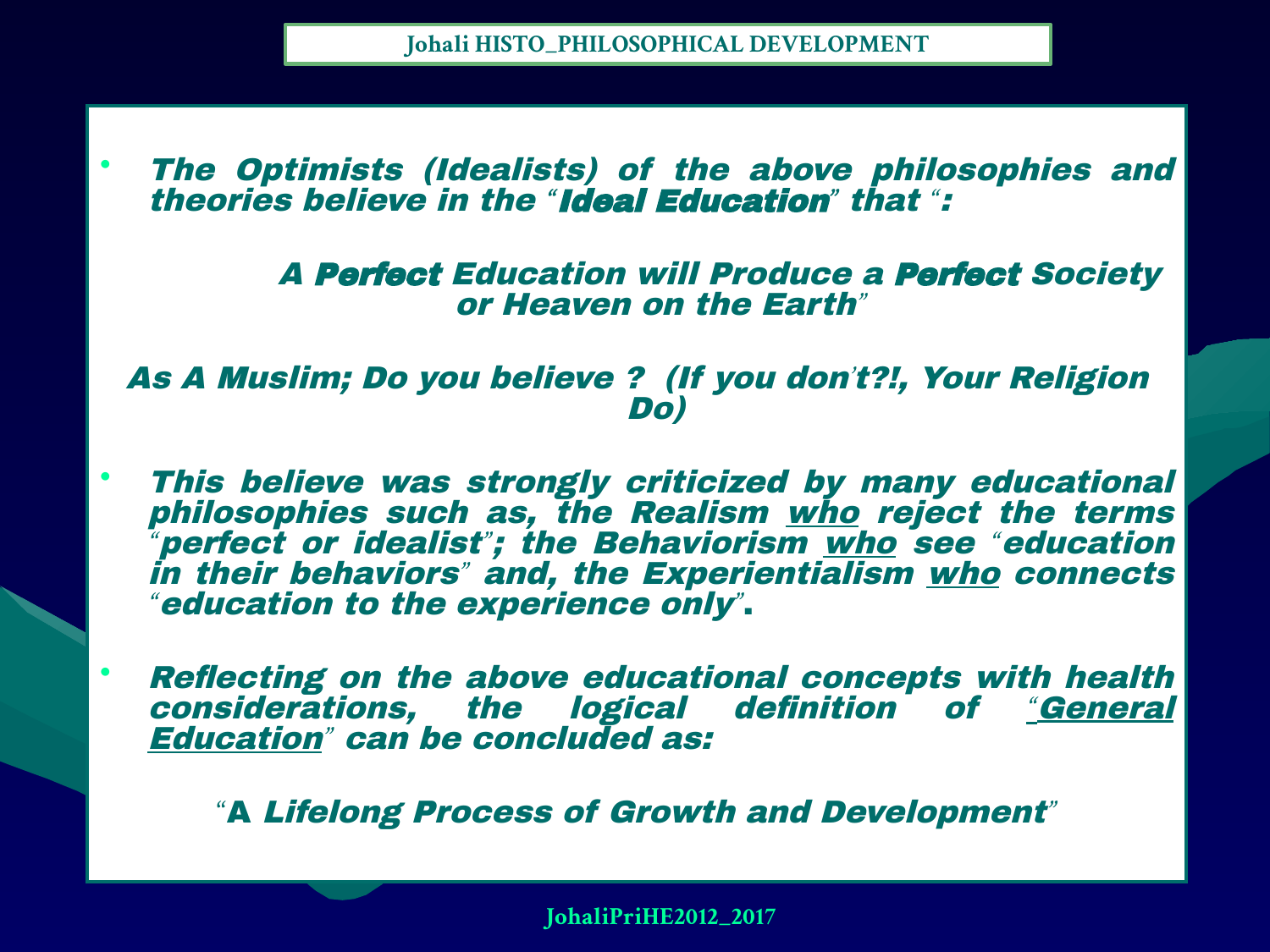

Johali HISTO_PHILOSOPHICAL DEVELOPMENT

The Optimists (Idealists) of the above philosophies and theories believe in the “Ideal Education” that “:

		A Perfect Education will Produce a Perfect Society  or Heaven on the Earth”

As A Muslim; Do you believe ?  (If you don’t?!, Your Religion Do)

This believe was strongly criticized by many educational philosophies such as, the Realism who reject the terms “perfect or idealist”; the Behaviorism who see “education in their behaviors” and, the Experientialism who connects “education to the experience only”.

Reflecting on the above educational concepts with health considerations, the logical definition of “General Education” can be concluded as:

“A Lifelong Process of Growth and Development”

JohaliPriHE2012_2017